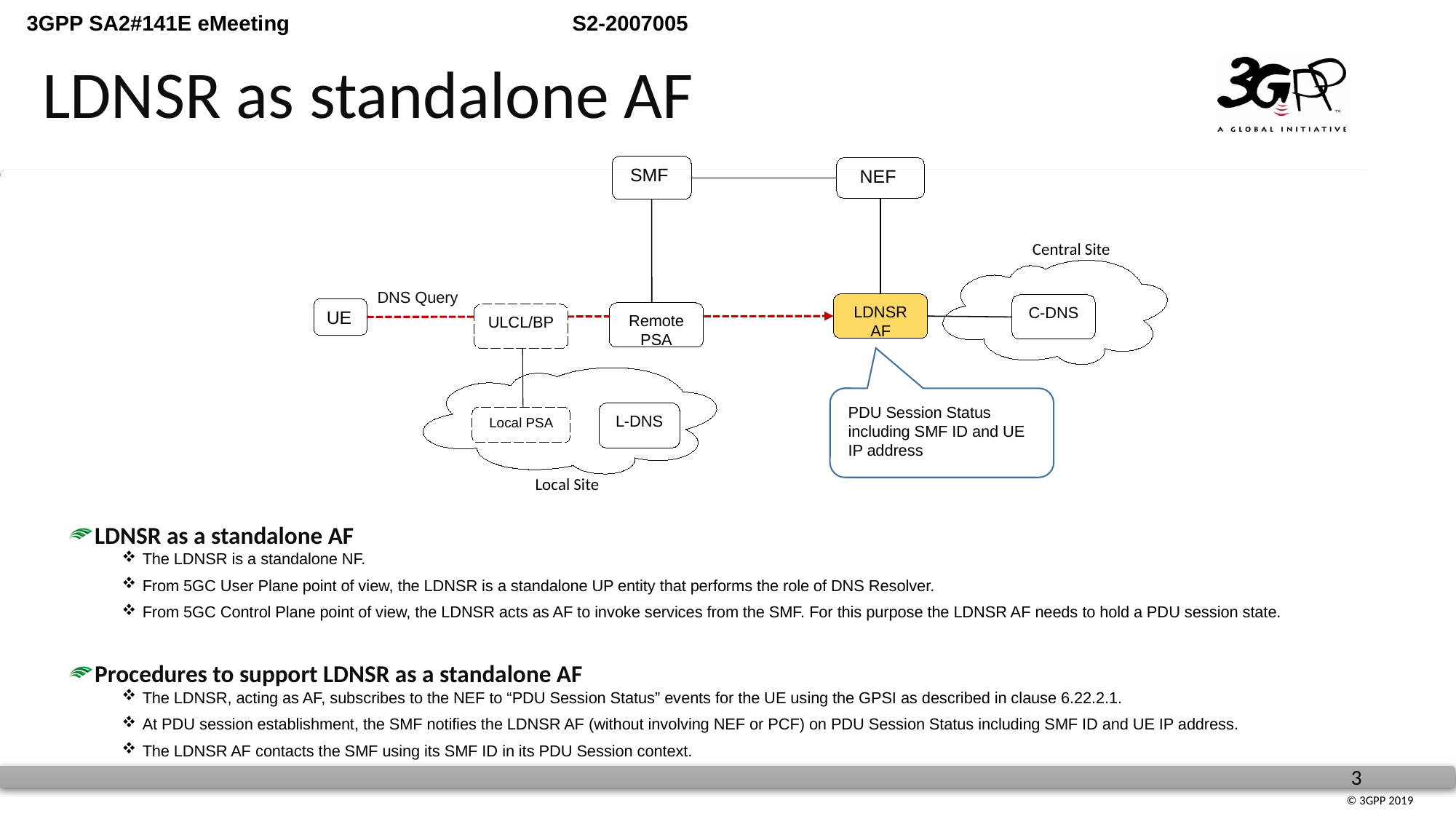

# LDNSR as standalone AF
 SMF
  NEF
Central Site

DNS Query
LDNSR AF
C-DNS
UE
Remote PSA
ULCL/BP

PDU Session Status including SMF ID and UE IP address
L-DNS
Local PSA
Local Site
LDNSR as a standalone AF
The LDNSR is a standalone NF.
From 5GC User Plane point of view, the LDNSR is a standalone UP entity that performs the role of DNS Resolver.
From 5GC Control Plane point of view, the LDNSR acts as AF to invoke services from the SMF. For this purpose the LDNSR AF needs to hold a PDU session state.
Procedures to support LDNSR as a standalone AF
The LDNSR, acting as AF, subscribes to the NEF to “PDU Session Status” events for the UE using the GPSI as described in clause 6.22.2.1.
At PDU session establishment, the SMF notifies the LDNSR AF (without involving NEF or PCF) on PDU Session Status including SMF ID and UE IP address.
The LDNSR AF contacts the SMF using its SMF ID in its PDU Session context.